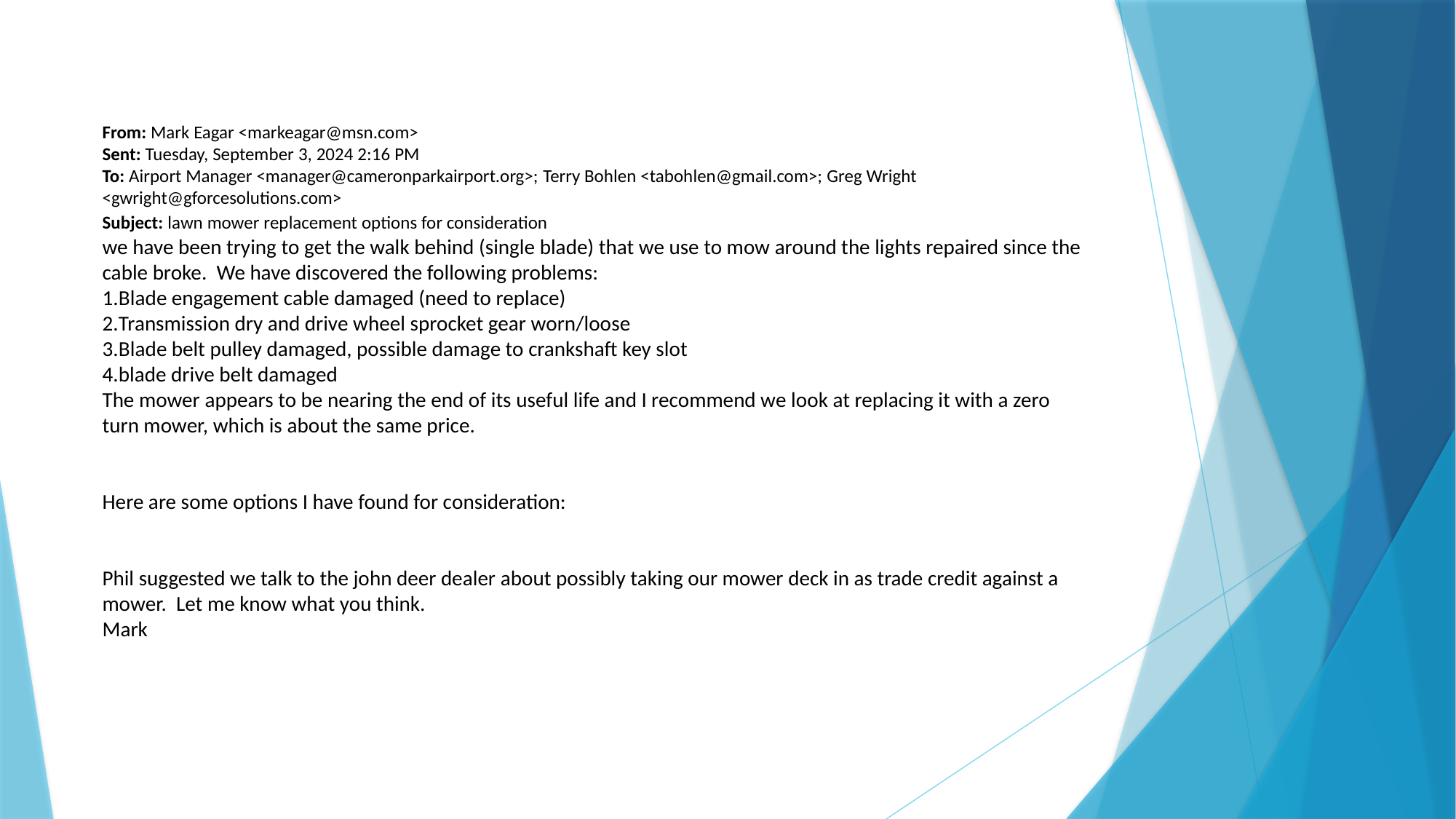

From: Mark Eagar <markeagar@msn.com>
Sent: Tuesday, September 3, 2024 2:16 PM
To: Airport Manager <manager@cameronparkairport.org>; Terry Bohlen <tabohlen@gmail.com>; Greg Wright <gwright@gforcesolutions.com>
Subject: lawn mower replacement options for consideration
we have been trying to get the walk behind (single blade) that we use to mow around the lights repaired since the cable broke.  We have discovered the following problems:
Blade engagement cable damaged (need to replace)
Transmission dry and drive wheel sprocket gear worn/loose
Blade belt pulley damaged, possible damage to crankshaft key slot
blade drive belt damaged
The mower appears to be nearing the end of its useful life and I recommend we look at replacing it with a zero turn mower, which is about the same price.

Here are some options I have found for consideration:

Phil suggested we talk to the john deer dealer about possibly taking our mower deck in as trade credit against a mower.  Let me know what you think.
Mark